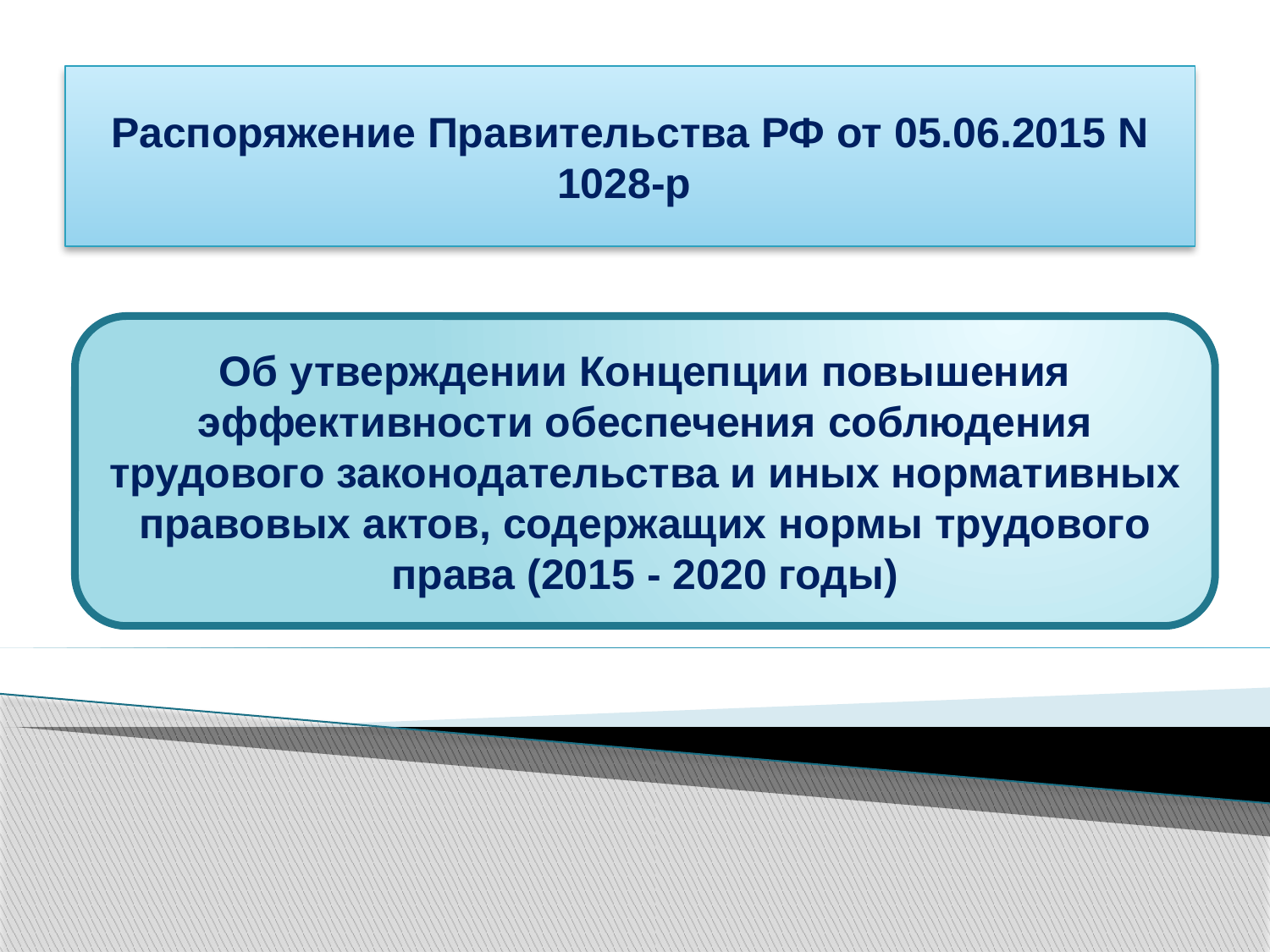

Распоряжение Правительства РФ от 05.06.2015 N 1028-р
Об утверждении Концепции повышения эффективности обеспечения соблюдения трудового законодательства и иных нормативных правовых актов, содержащих нормы трудового права (2015 - 2020 годы)